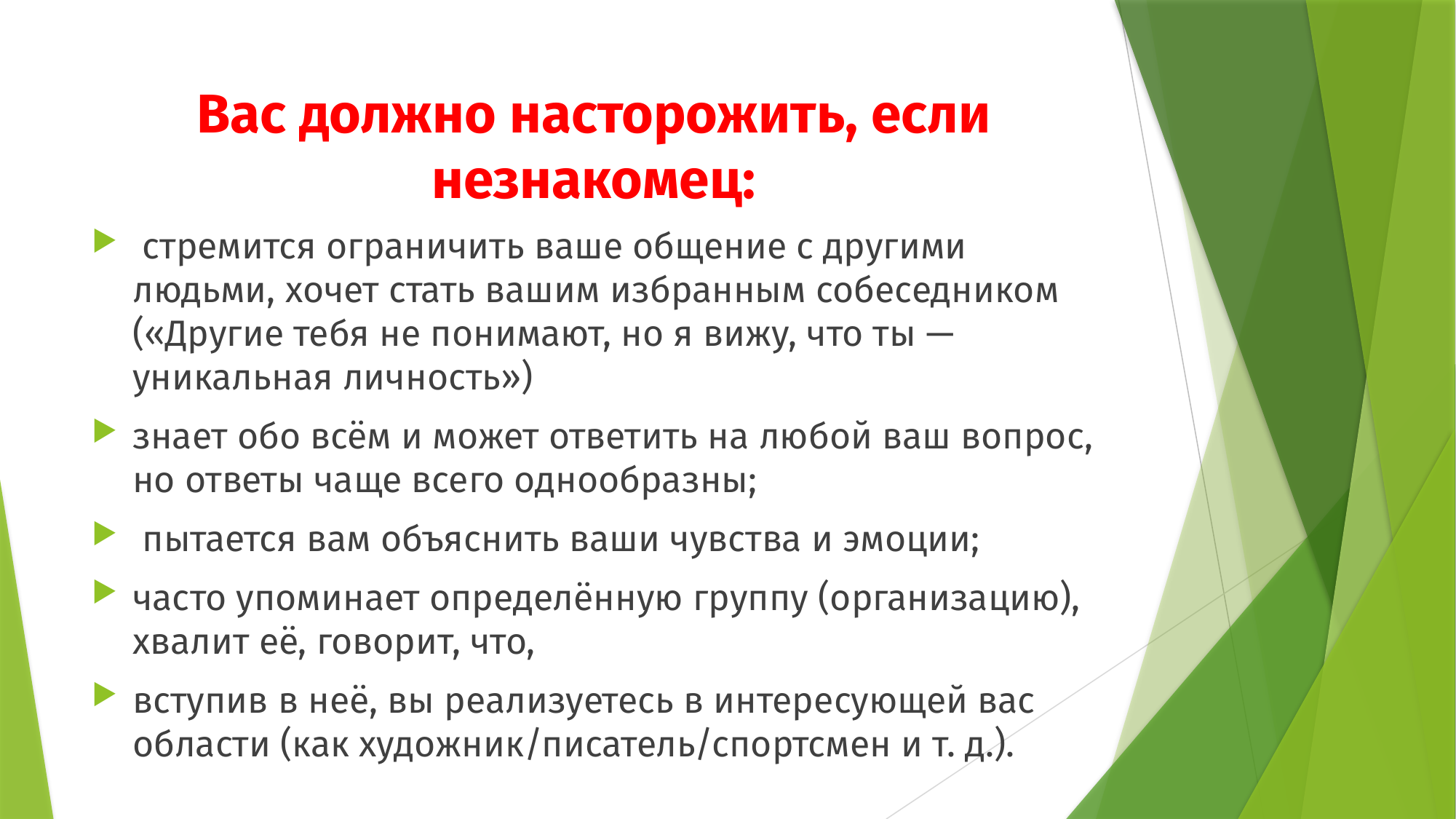

# Вас должно насторожить, если незнакомец:
 стремится ограничить ваше общение с другими людьми, хочет стать вашим избранным собеседником («Другие тебя не понимают, но я вижу, что ты — уникальная личность»)
знает обо всём и может ответить на любой ваш вопрос, но ответы чаще всего однообразны;
 пытается вам объяснить ваши чувства и эмоции;
часто упоминает определённую группу (организацию), хвалит её, говорит, что,
вступив в неё, вы реализуетесь в интересующей вас области (как художник/писатель/спортсмен и т. д.).